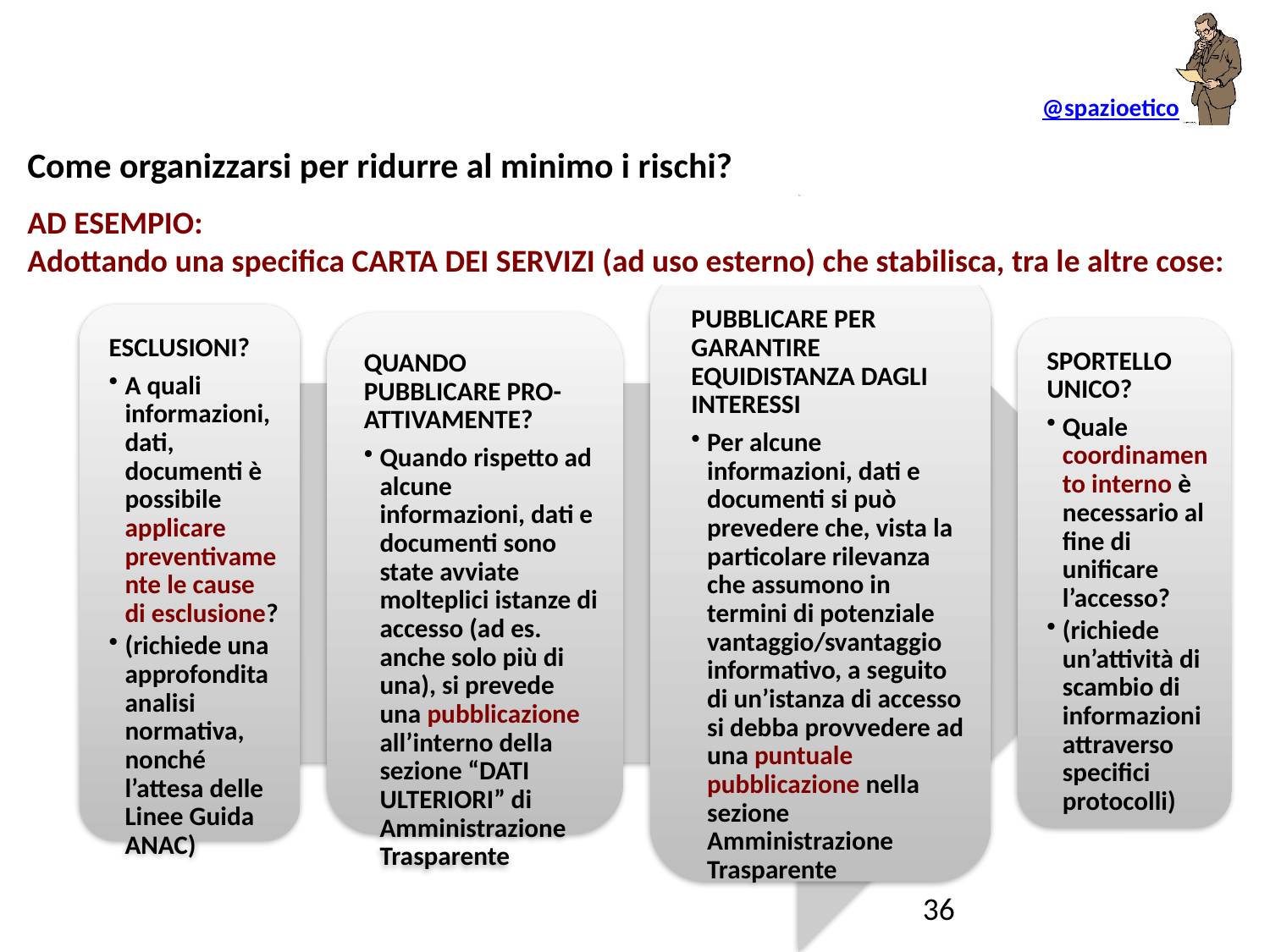

Come organizzarsi per ridurre al minimo i rischi?
ESCLUSIONI?
A quali informazioni, dati, documenti è possibile applicare preventivamente le cause di esclusione?
(richiede una approfondita analisi normativa, nonché l’attesa delle Linee Guida ANAC)
QUANDO PUBBLICARE PRO-ATTIVAMENTE?
Quando rispetto ad alcune informazioni, dati e documenti sono state avviate molteplici istanze di accesso (ad es. anche solo più di una), si prevede una pubblicazione all’interno della sezione “DATI ULTERIORI” di Amministrazione Trasparente
PUBBLICARE PER GARANTIRE EQUIDISTANZA DAGLI INTERESSI
Per alcune informazioni, dati e documenti si può prevedere che, vista la particolare rilevanza che assumono in termini di potenziale vantaggio/svantaggio informativo, a seguito di un’istanza di accesso si debba provvedere ad una puntuale pubblicazione nella sezione Amministrazione Trasparente
SPORTELLO UNICO?
Quale coordinamento interno è necessario al fine di unificare l’accesso?
(richiede un’attività di scambio di informazioni attraverso specifici protocolli)
AD ESEMPIO:
Adottando una specifica CARTA DEI SERVIZI (ad uso esterno) che stabilisca, tra le altre cose:
36